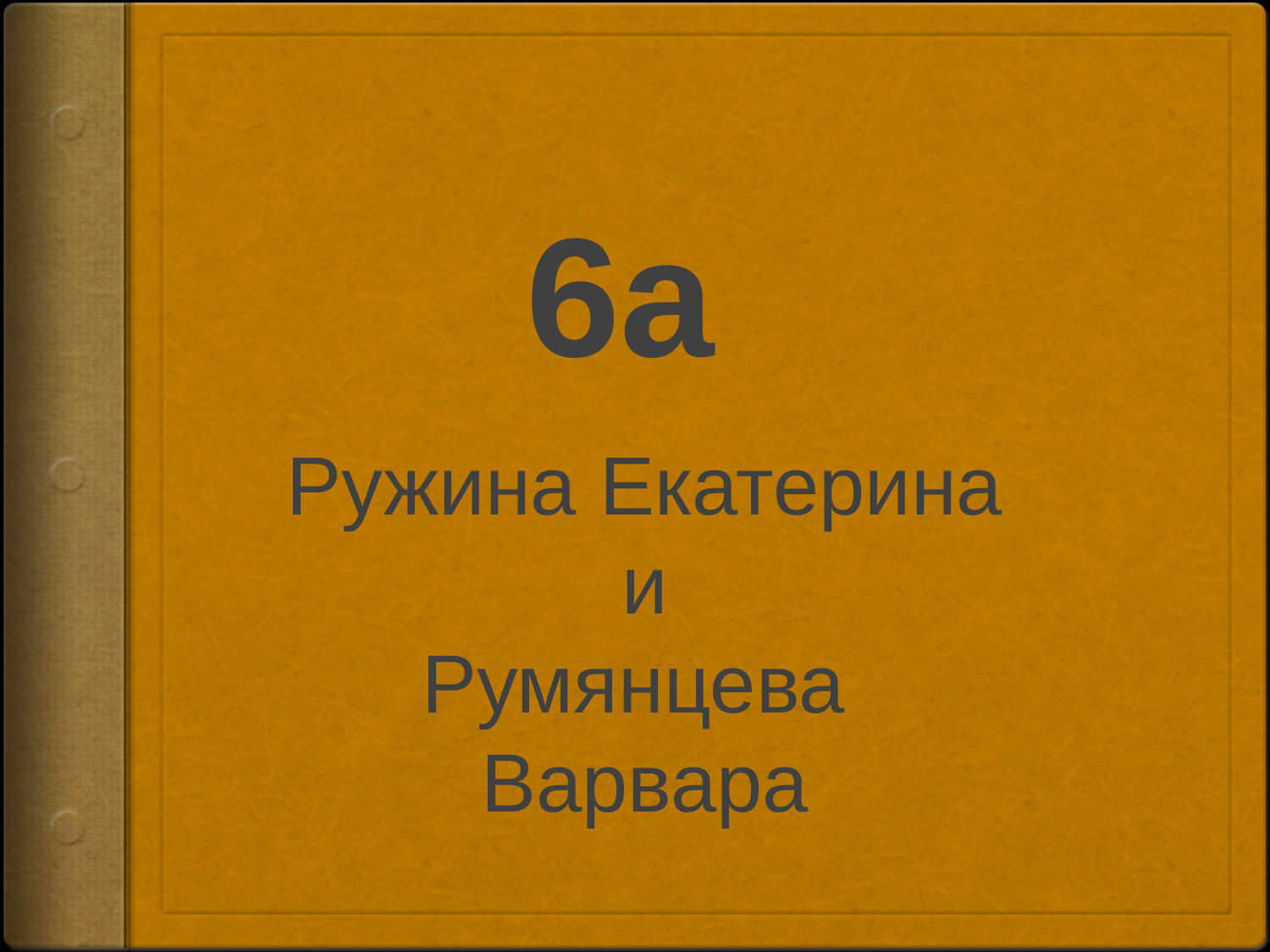

# 6а
Ружина Екатерина
и
Румянцева
Варвара